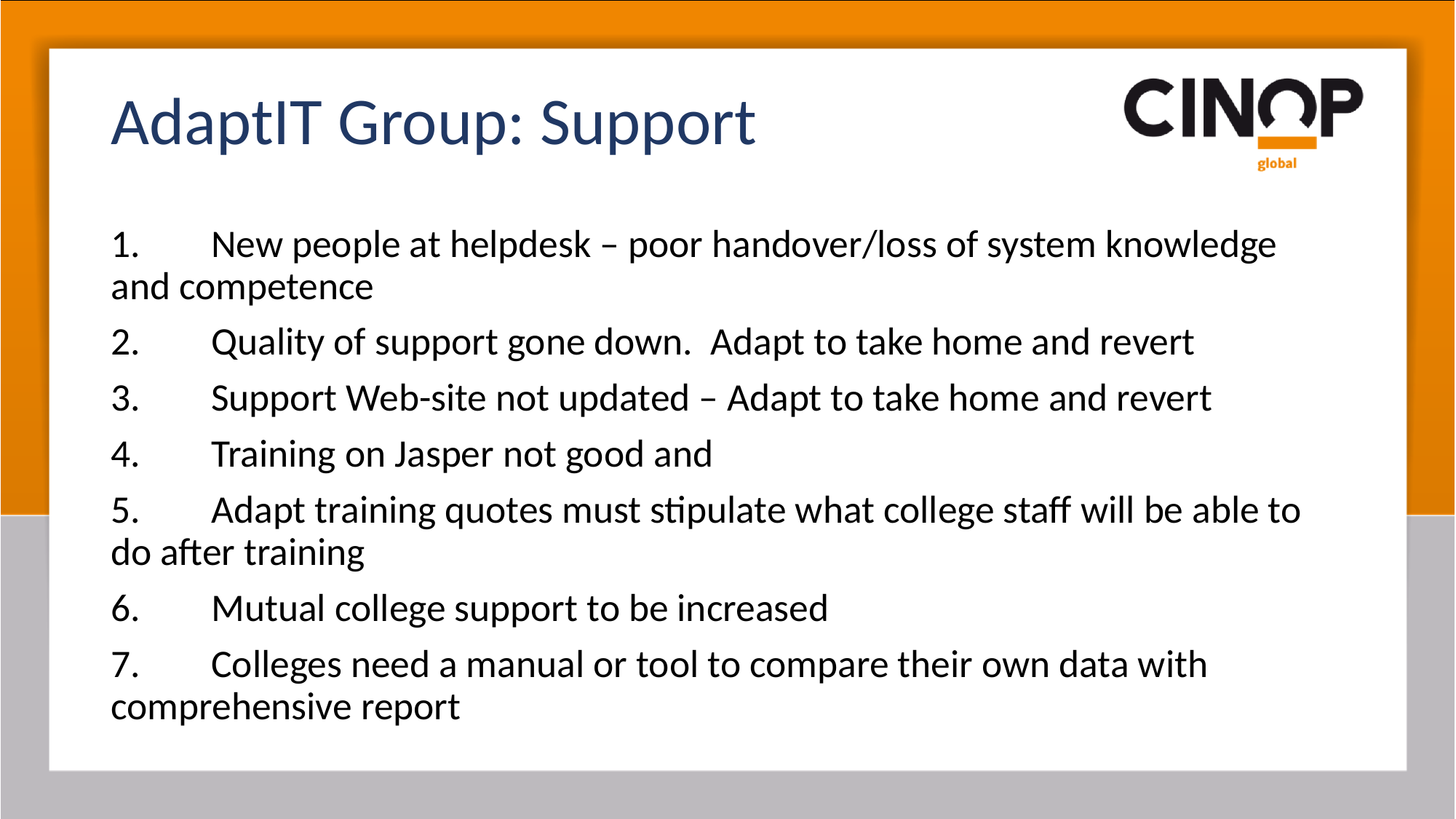

# AdaptIT Group: Support
1.	New people at helpdesk – poor handover/loss of system knowledge and competence
2.	Quality of support gone down.  Adapt to take home and revert
3.	Support Web-site not updated – Adapt to take home and revert
4.	Training on Jasper not good and
5.	Adapt training quotes must stipulate what college staff will be able to do after training
6.	Mutual college support to be increased
7.	Colleges need a manual or tool to compare their own data with comprehensive report